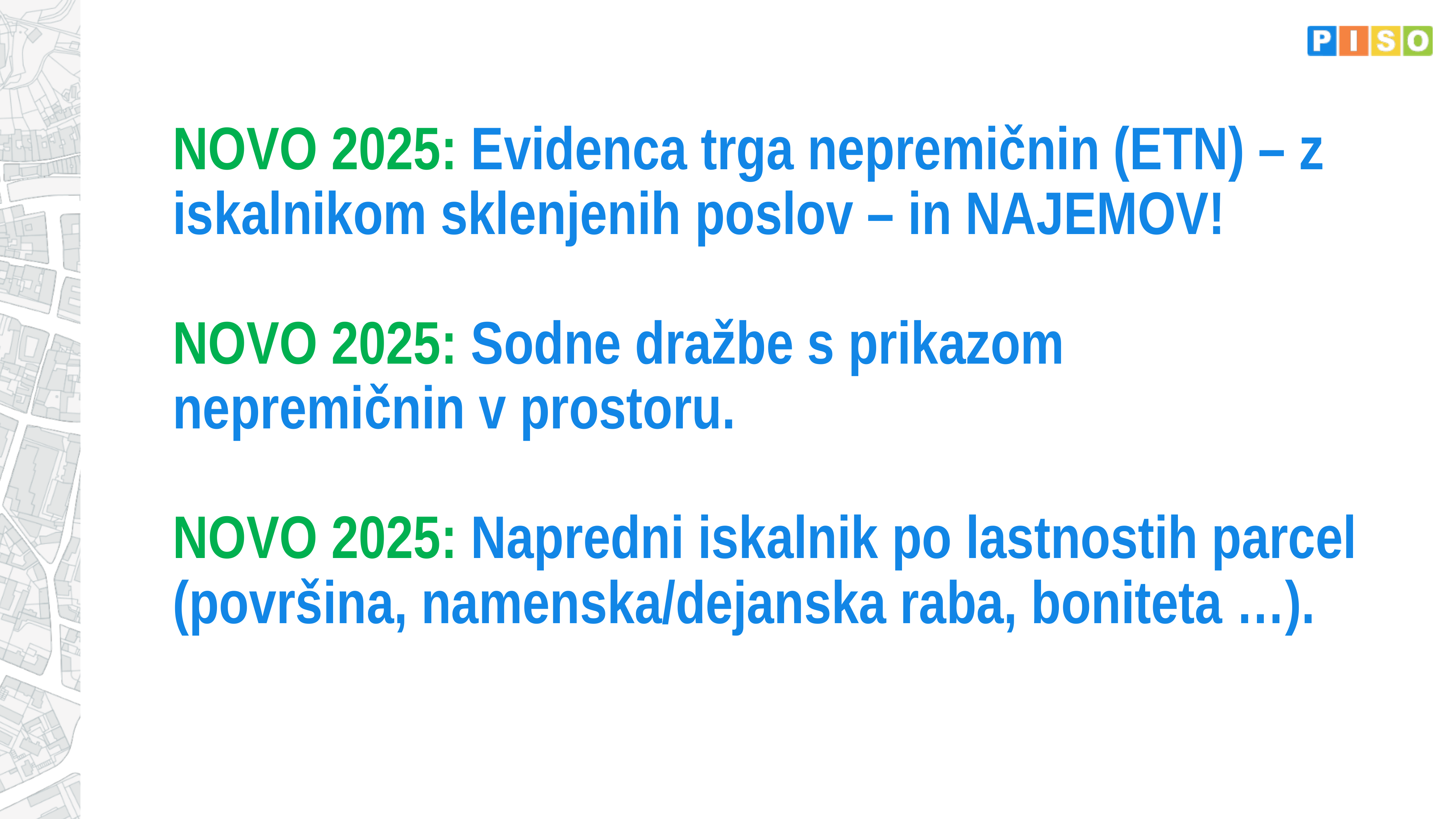

# NOVO 2025: Evidenca trga nepremičnin (ETN) – z iskalnikom sklenjenih poslov – in NAJEMOV! NOVO 2025: Sodne dražbe s prikazom nepremičnin v prostoru. NOVO 2025: Napredni iskalnik po lastnostih parcel (površina, namenska/dejanska raba, boniteta …).